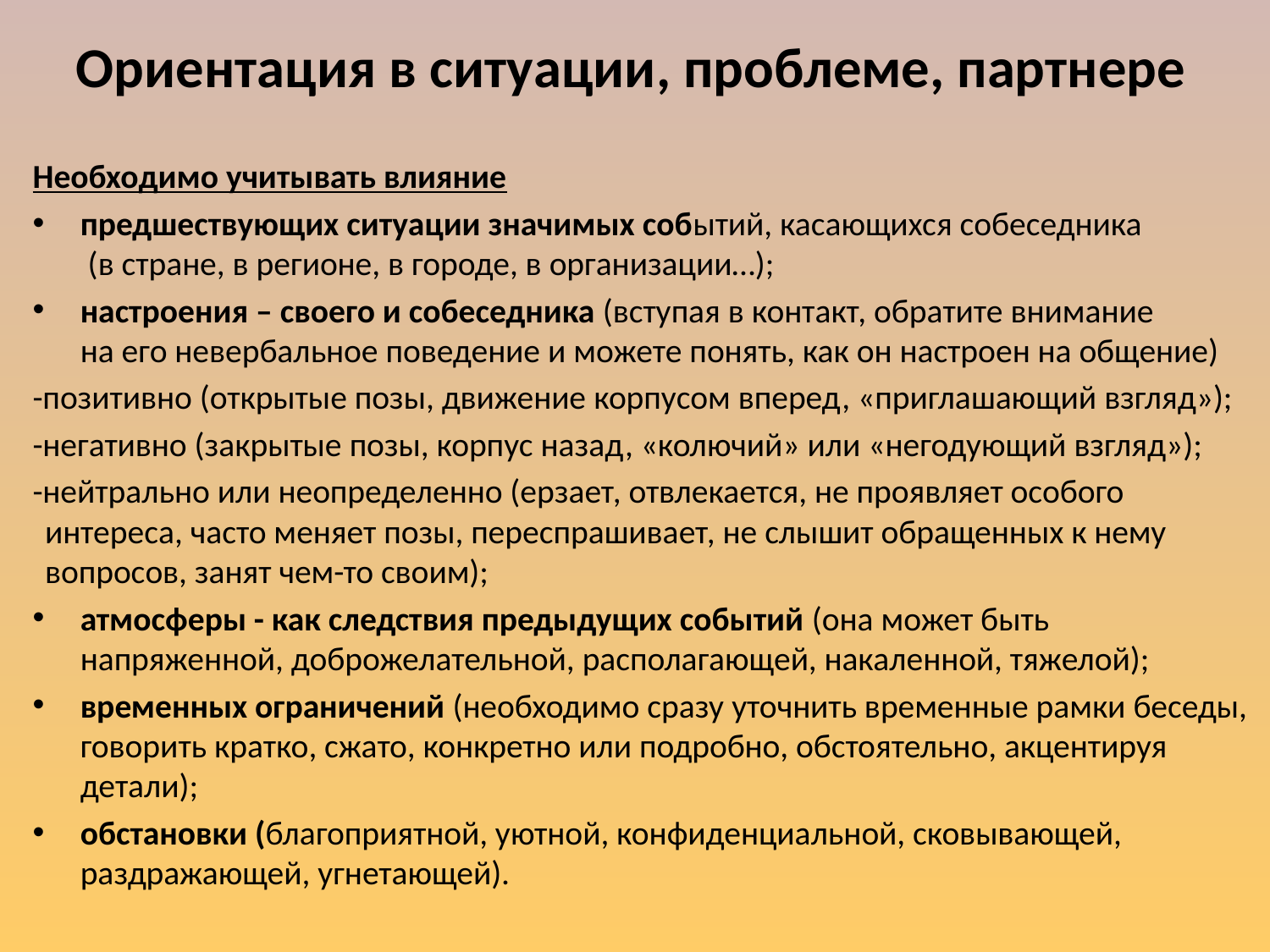

# Ориентация в ситуации, проблеме, партнере
Необходимо учитывать влияние
предшествующих ситуации значимых событий, касающихся собеседника
 (в стране, в регионе, в городе, в организации…);
настроения – своего и собеседника (вступая в контакт, обратите внимание
на его невербальное поведение и можете понять, как он настроен на общение)
-позитивно (открытые позы, движение корпусом вперед, «приглашающий взгляд»);
-негативно (закрытые позы, корпус назад, «колючий» или «негодующий взгляд»);
-нейтрально или неопределенно (ерзает, отвлекается, не проявляет особого интереса, часто меняет позы, переспрашивает, не слышит обращенных к нему вопросов, занят чем-то своим);
атмосферы - как следствия предыдущих событий (она может быть напряженной, доброжелательной, располагающей, накаленной, тяжелой);
временных ограничений (необходимо сразу уточнить временные рамки беседы, говорить кратко, сжато, конкретно или подробно, обстоятельно, акцентируя детали);
обстановки (благоприятной, уютной, конфиденциальной, сковывающей, раздражающей, угнетающей).